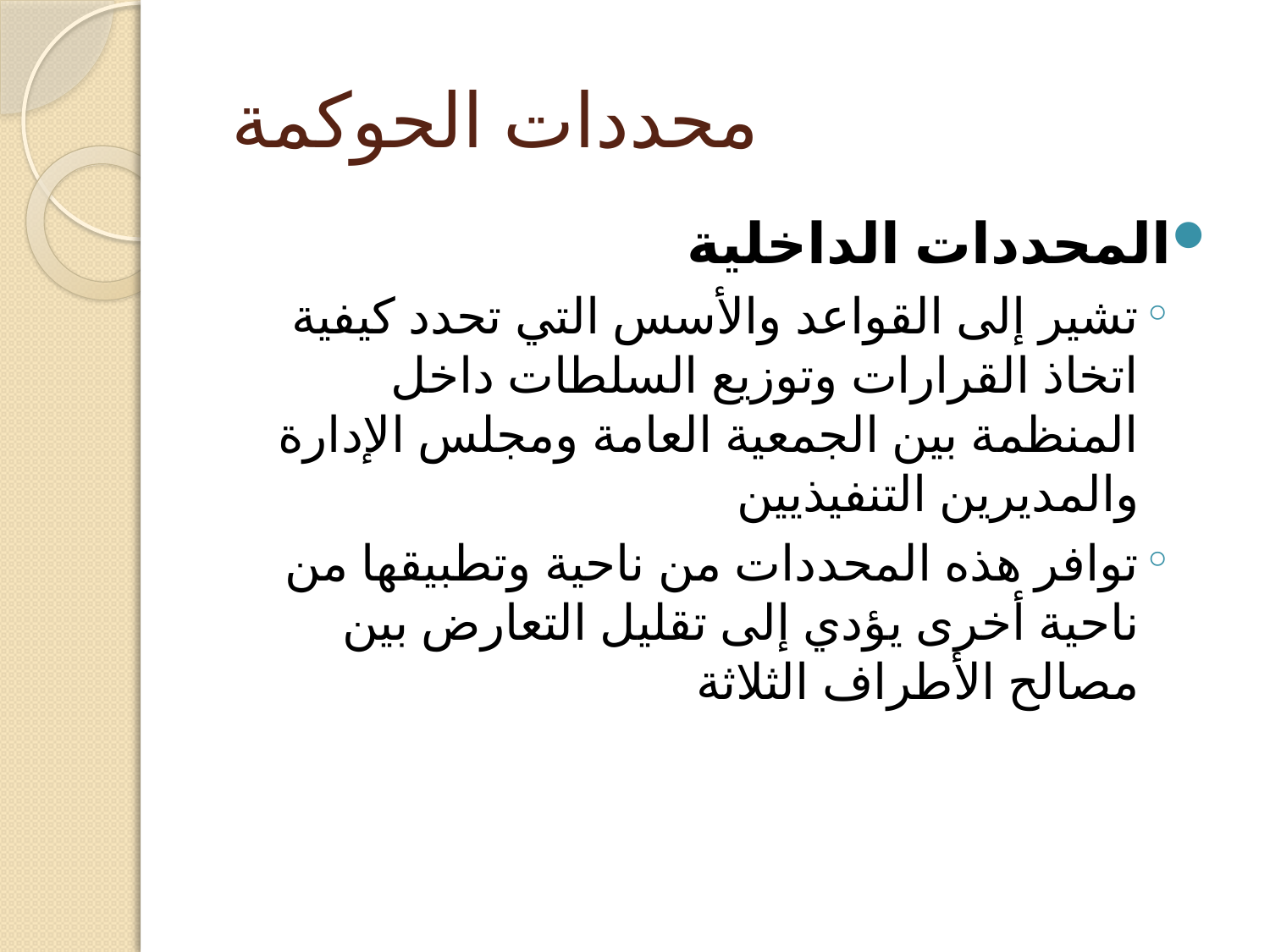

# محددات الحوكمة
المحددات الداخلية
تشير إلى القواعد والأسس التي تحدد كيفية اتخاذ القرارات وتوزيع السلطات داخل المنظمة بين الجمعية العامة ومجلس الإدارة والمديرين التنفيذيين
توافر هذه المحددات من ناحية وتطبيقها من ناحية أخرى يؤدي إلى تقليل التعارض بين مصالح الأطراف الثلاثة